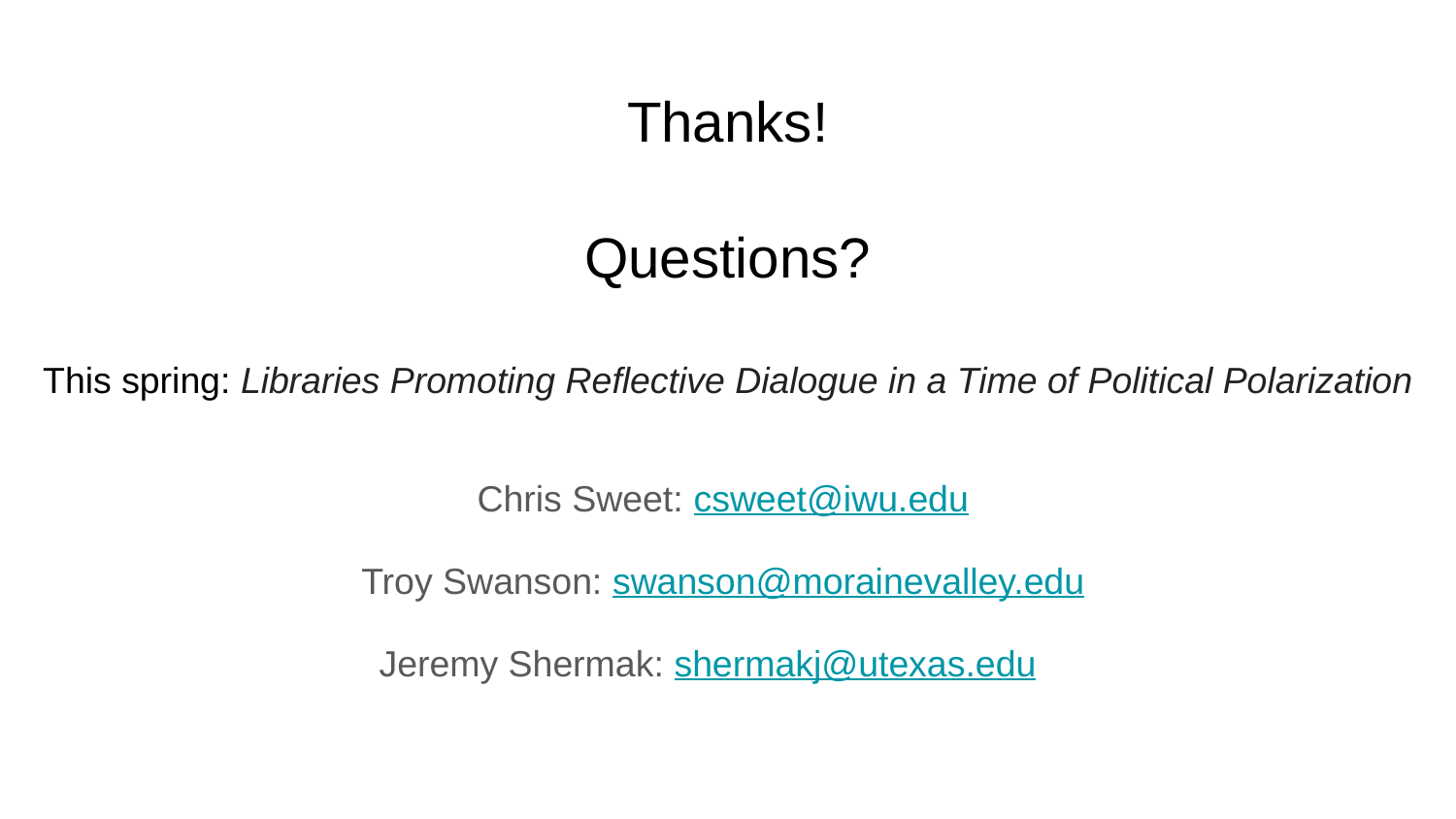

# Thanks!

Questions?

This spring: Libraries Promoting Reflective Dialogue in a Time of Political Polarization

Chris Sweet: csweet@iwu.edu
Troy Swanson: swanson@morainevalley.edu
Jeremy Shermak: shermakj@utexas.edu